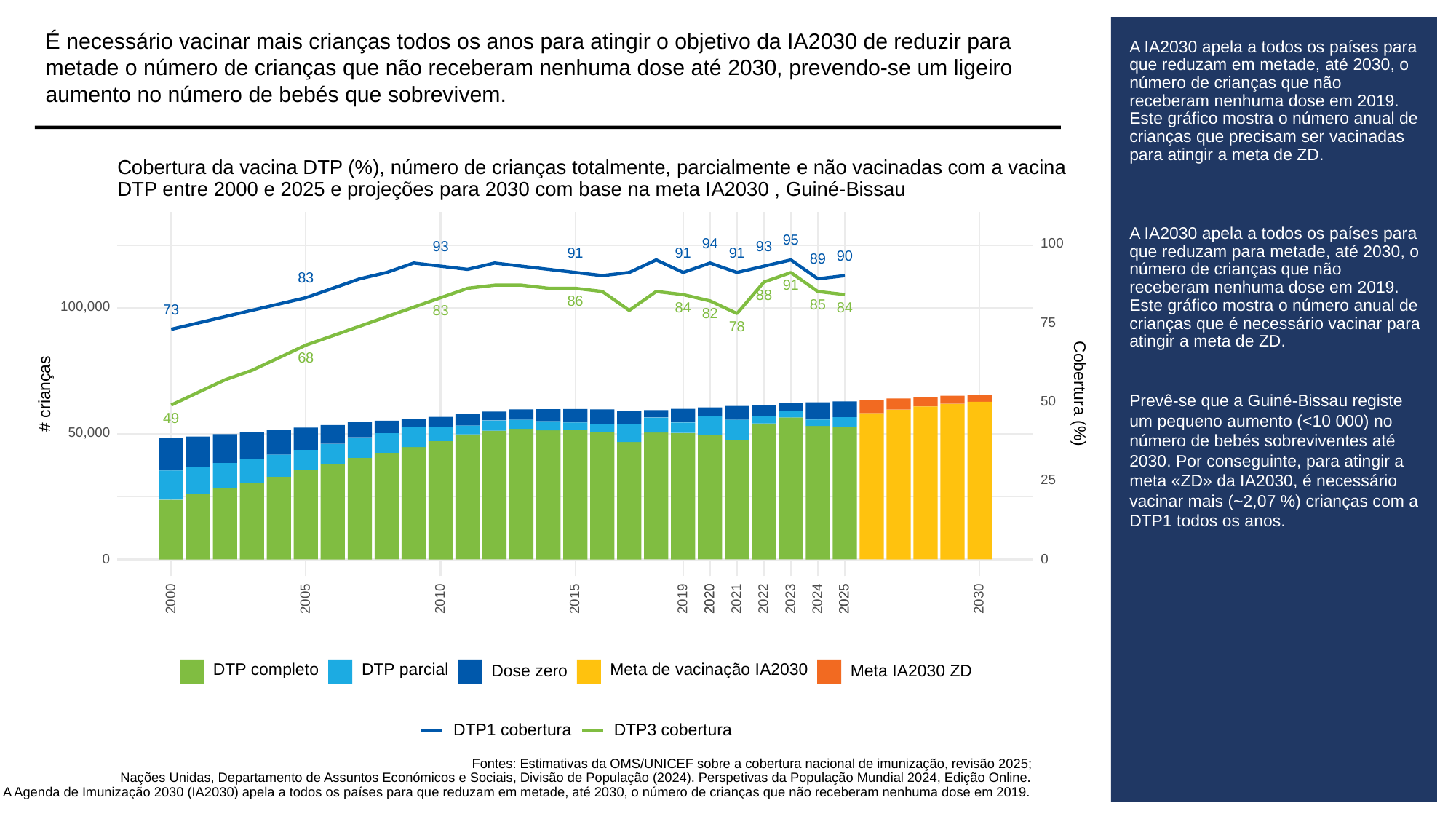

É necessário vacinar mais crianças todos os anos para atingir o objetivo da IA2030 de reduzir para metade o número de crianças que não receberam nenhuma dose até 2030, prevendo-se um ligeiro aumento no número de bebés que sobrevivem.
# A IA2030 apela a todos os países para que reduzam em metade, até 2030, o número de crianças que não receberam nenhuma dose em 2019. Este gráfico mostra o número anual de crianças que precisam ser vacinadas para atingir a meta de ZD.

A IA2030 apela a todos os países para que reduzam para metade, até 2030, o número de crianças que não receberam nenhuma dose em 2019. Este gráfico mostra o número anual de crianças que é necessário vacinar para atingir a meta de ZD.

Prevê-se que a Guiné-Bissau registe um pequeno aumento (<10 000) no número de bebés sobreviventes até 2030. Por conseguinte, para atingir a meta «ZD» da IA2030, é necessário vacinar mais (~2,07 %) crianças com a DTP1 todos os anos.

Cobertura da vacina DTP (%), número de crianças totalmente, parcialmente e não vacinadas com a vacina
DTP entre 2000 e 2025 e projeções para 2030 com base na meta IA2030 , Guiné-Bissau

95
94
100
93
93

91
91
91
90
89

83
91
88
86
85
100,000
84
84
73
83

82
75
78
68

Cobertura (%)
# crianças

50

49

50,000

25

0
0

2023
2030
2000
2005
2010
2015
2019
2020
2020
2021
2022
2024
2025
2025

DTP completo
DTP parcial
Meta de vacinação IA2030
Meta IA2030 ZD
Dose zero
DTP3 cobertura
DTP1 cobertura

Fontes: Estimativas da OMS/UNICEF sobre a cobertura nacional de imunização, revisão 2025;
Nações Unidas, Departamento de Assuntos Económicos e Sociais, Divisão de População (2024). Perspetivas da População Mundial 2024, Edição Online.
Nota: A Agenda de Imunização 2030 (IA2030) apela a todos os países para que reduzam em metade, até 2030, o número de crianças que não receberam nenhuma dose em 2019.